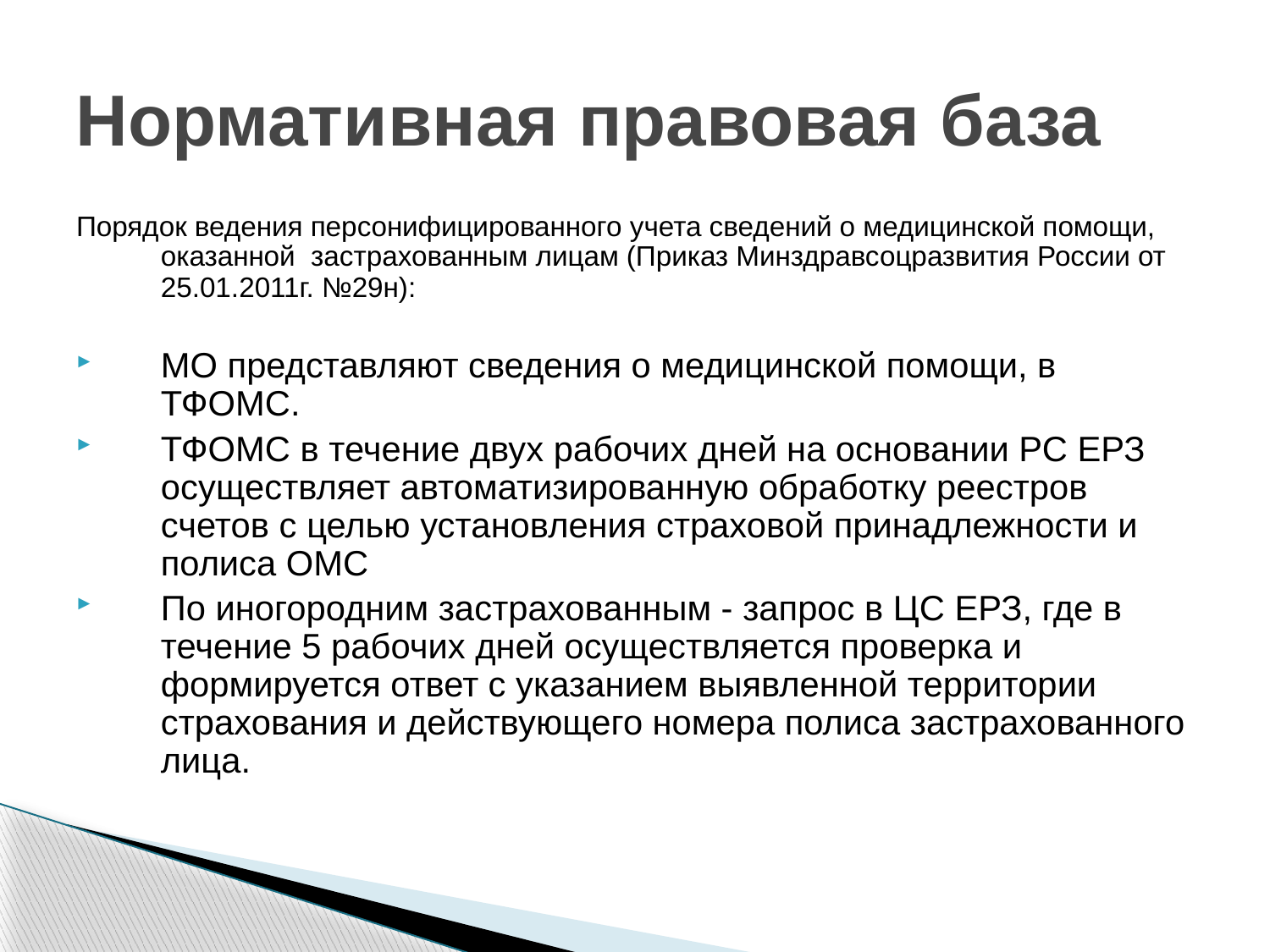

# Нормативная правовая база
Порядок ведения персонифицированного учета сведений о медицинской помощи, оказанной  застрахованным лицам (Приказ Минздравсоцразвития России от 25.01.2011г. №29н):

МО представляют сведения о медицинской помощи, в ТФОМС.
ТФОМС в течение двух рабочих дней на основании РС ЕРЗ осуществляет автоматизированную обработку реестров счетов с целью установления страховой принадлежности и полиса ОМС
По иногородним застрахованным - запрос в ЦС ЕРЗ, где в течение 5 рабочих дней осуществляется проверка и формируется ответ с указанием выявленной территории страхования и действующего номера полиса застрахованного лица.